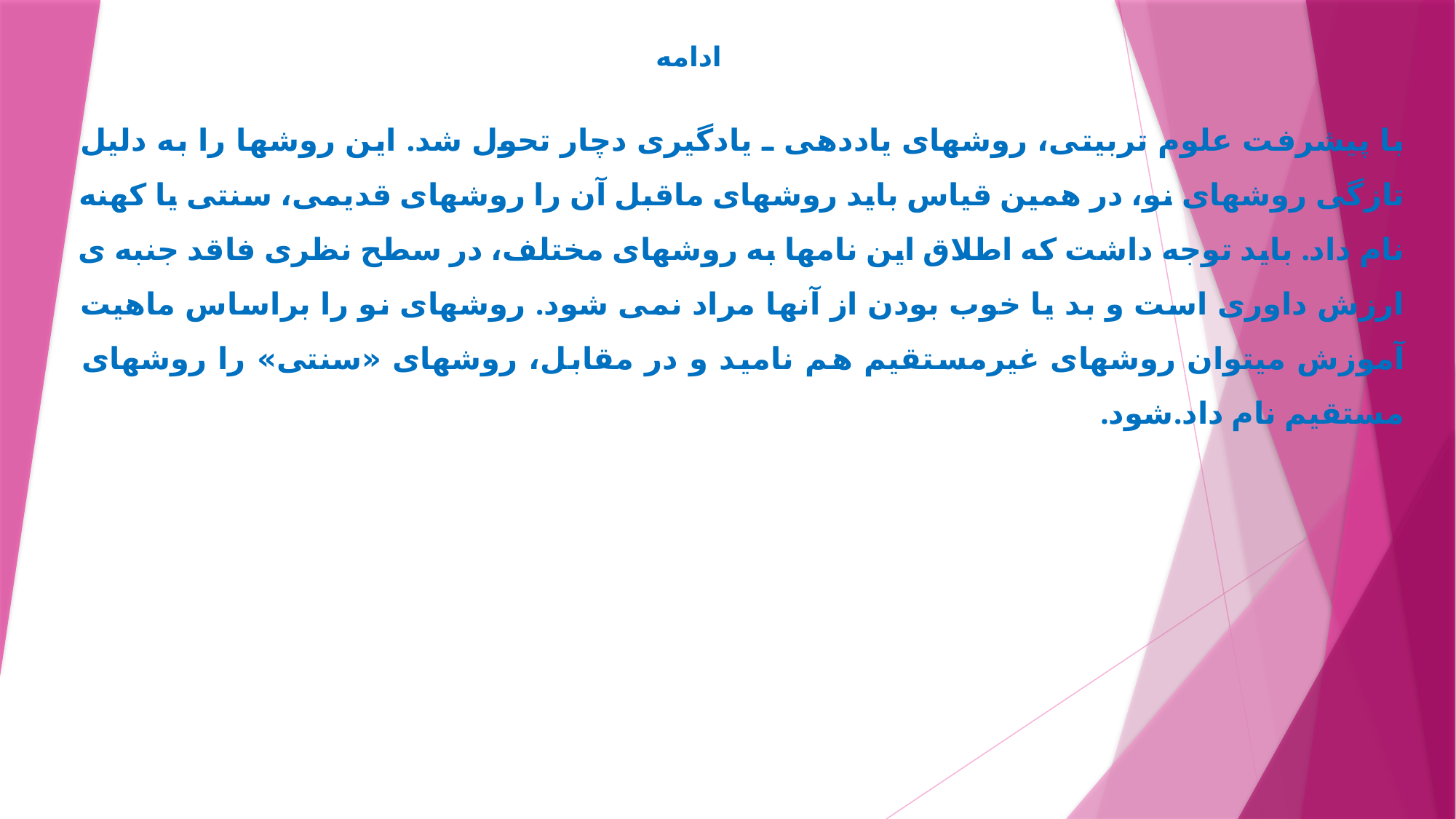

ادامه
با پيشرفت علوم تربيتی، روشهای ياددهی ـ يادگيری دچار تحول شد. اين روشها را به دليل تازگی روشهای نو، در همين قياس بايد روشهای ماقبل آن را روشهای قديمی، سنتی يا کهنه نام داد. بايد توجه داشت که اطلاق اين نامها به روشهای مختلف، در سطح نظری فاقد جنبه ی ارزش داوری است و بد يا خوب بودن از آنها مراد نمی شود. روشهای نو را براساس ماهيت آموزش میتوان روشهای غيرمستقيم هم ناميد و در مقابل، روشهای «سنتی» را روشهای مستقيم نام داد.شود.

#